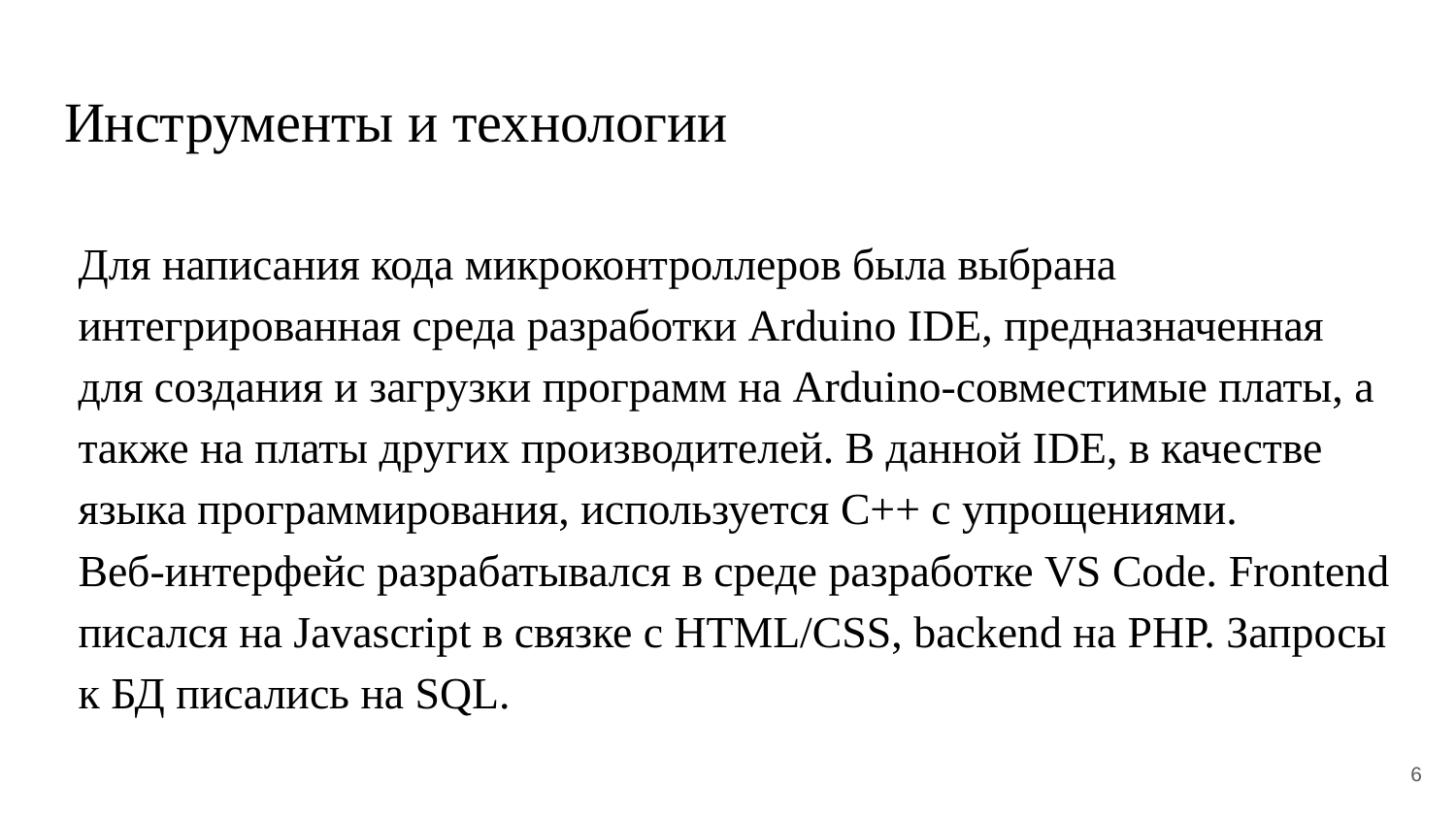

# Инструменты и технологии
Для написания кода микроконтроллеров была выбрана интегрированная среда разработки Arduino IDE, предназначенная для создания и загрузки программ на Arduino-совместимые платы, а также на платы других производителей. В данной IDE, в качестве языка программирования, используется C++ с упрощениями.
Веб-интерфейс разрабатывался в среде разработке VS Code. Frontend писался на Javascript в связке с HTML/CSS, backend на PHP. Запросы к БД писались на SQL.
6